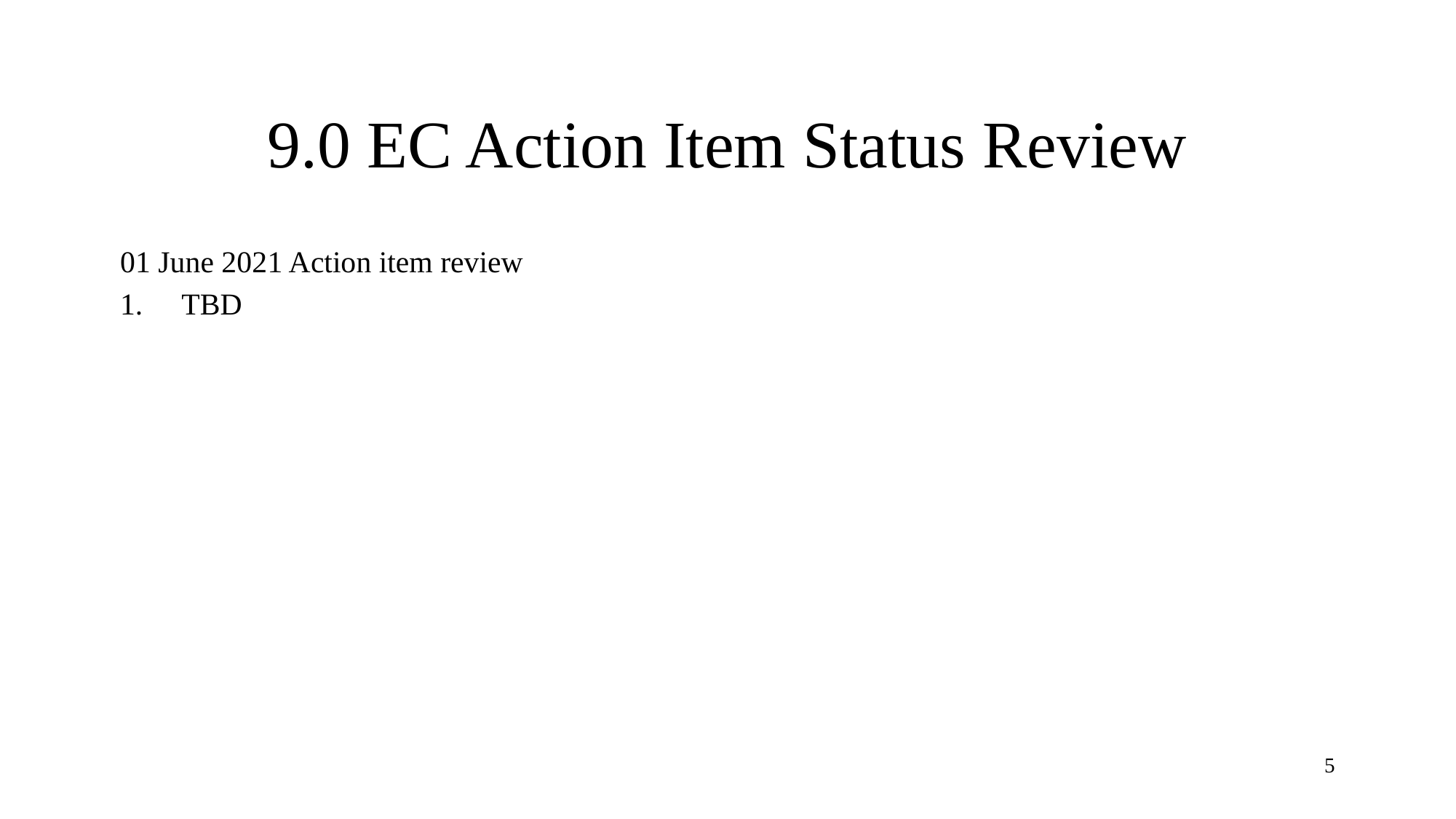

# 9.0 EC Action Item Status Review
01 June 2021 Action item review
TBD
5